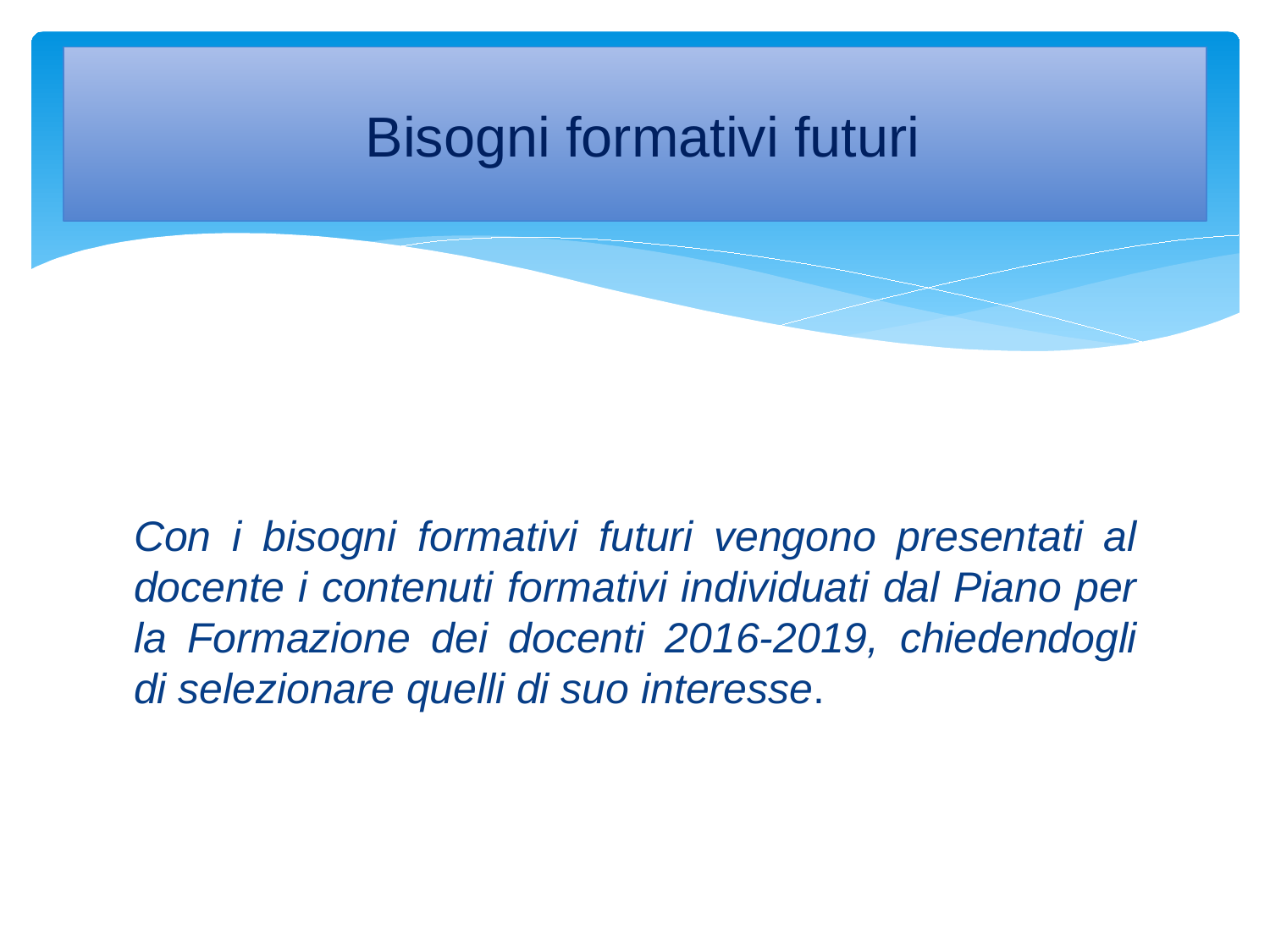

# Bisogni formativi futuri
Con i bisogni formativi futuri vengono presentati al docente i contenuti formativi individuati dal Piano per la Formazione dei docenti 2016-2019, chiedendogli di selezionare quelli di suo interesse.